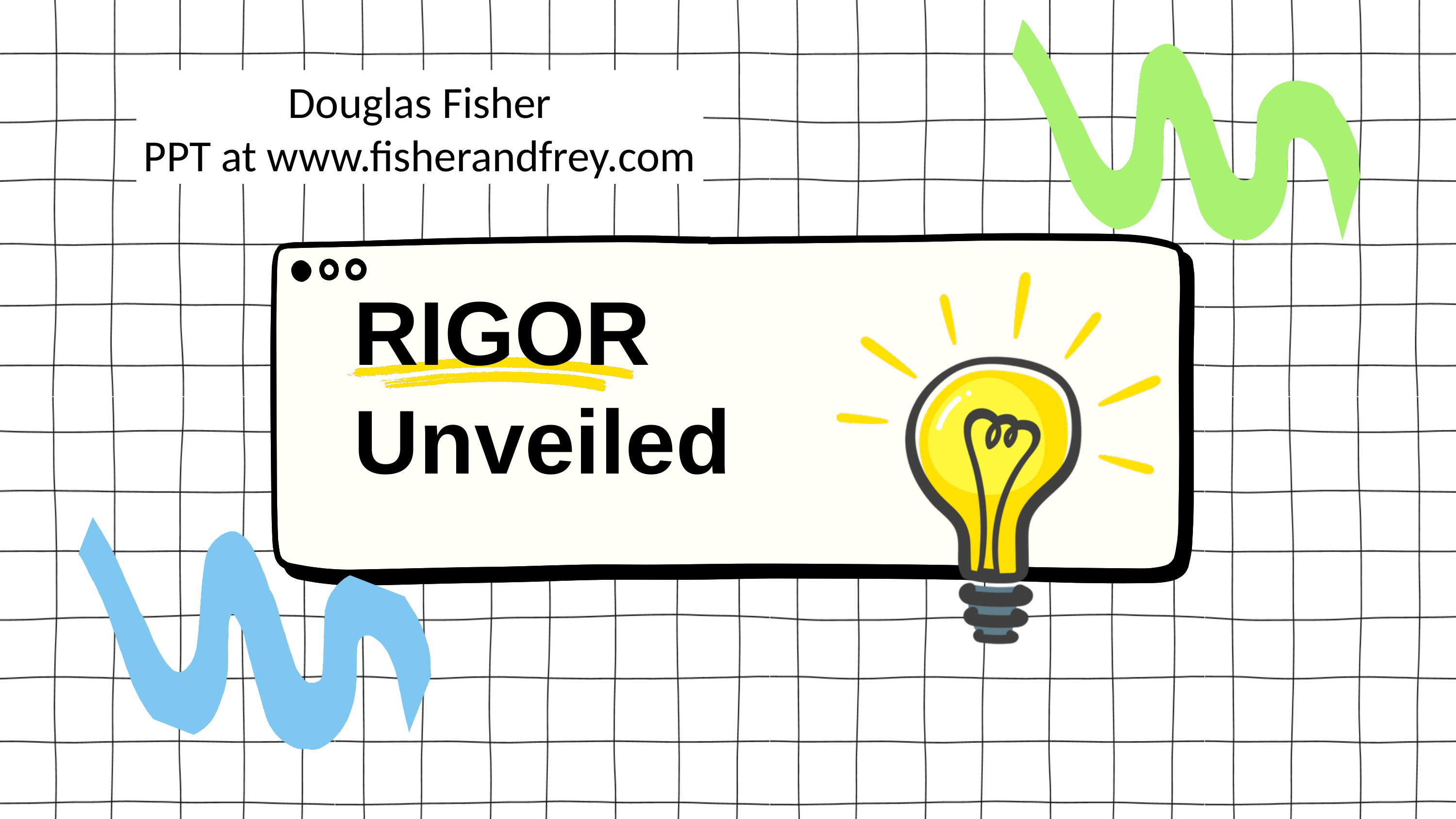

Douglas Fisher
PPT at www.fisherandfrey.com

RIGOR

Unveiled